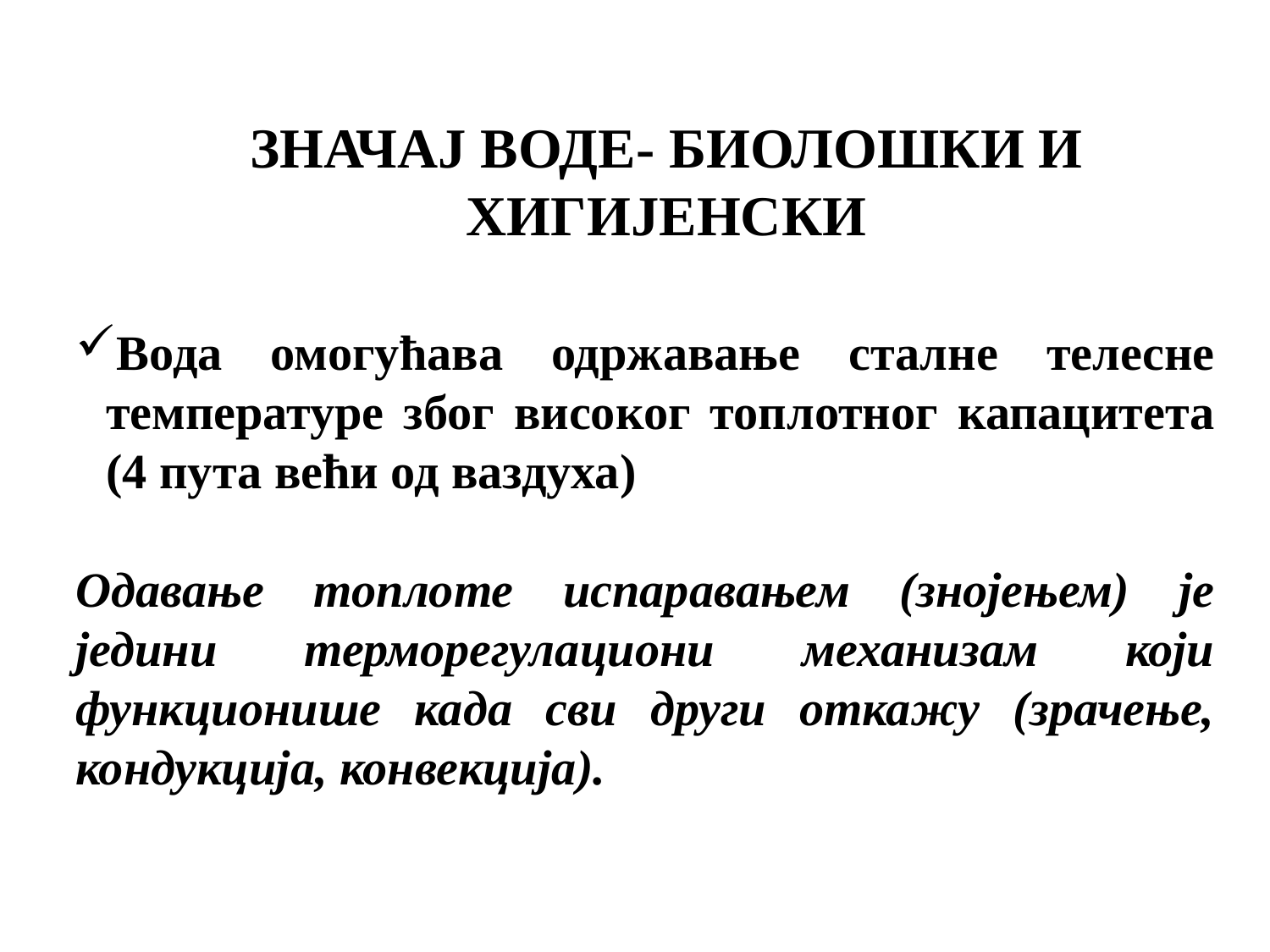

ЗНАЧАЈ ВОДЕ- БИОЛОШКИ И ХИГИЈЕНСКИ

Вода омогућава одржавање сталне телесне температуре због високог топлотног капацитета (4 пута већи од ваздуха)

Одавање топлоте испаравањем (знојењем) је једини терморегулациони механизам који функционише када сви други откажу (зрачење, кондукција, конвекција).